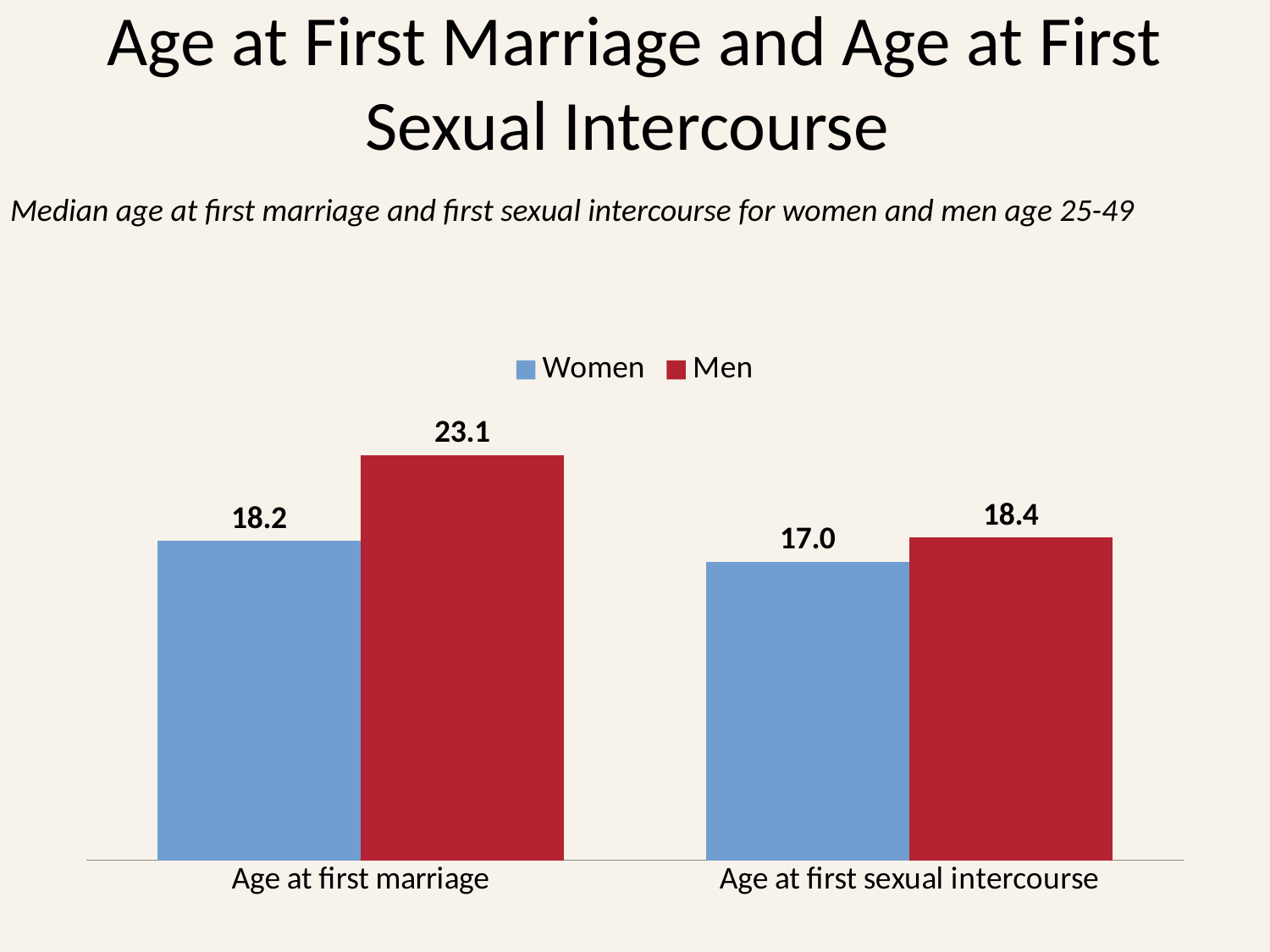

Age at First Marriage and Age at First Sexual Intercourse
Median age at first marriage and first sexual intercourse for women and men age 25-49

### Chart

| Category | Women | Men |
|---|---|---|
| Age at first marriage | 18.2 | 23.1 |
| Age at first sexual intercourse | 17.0 | 18.4 |